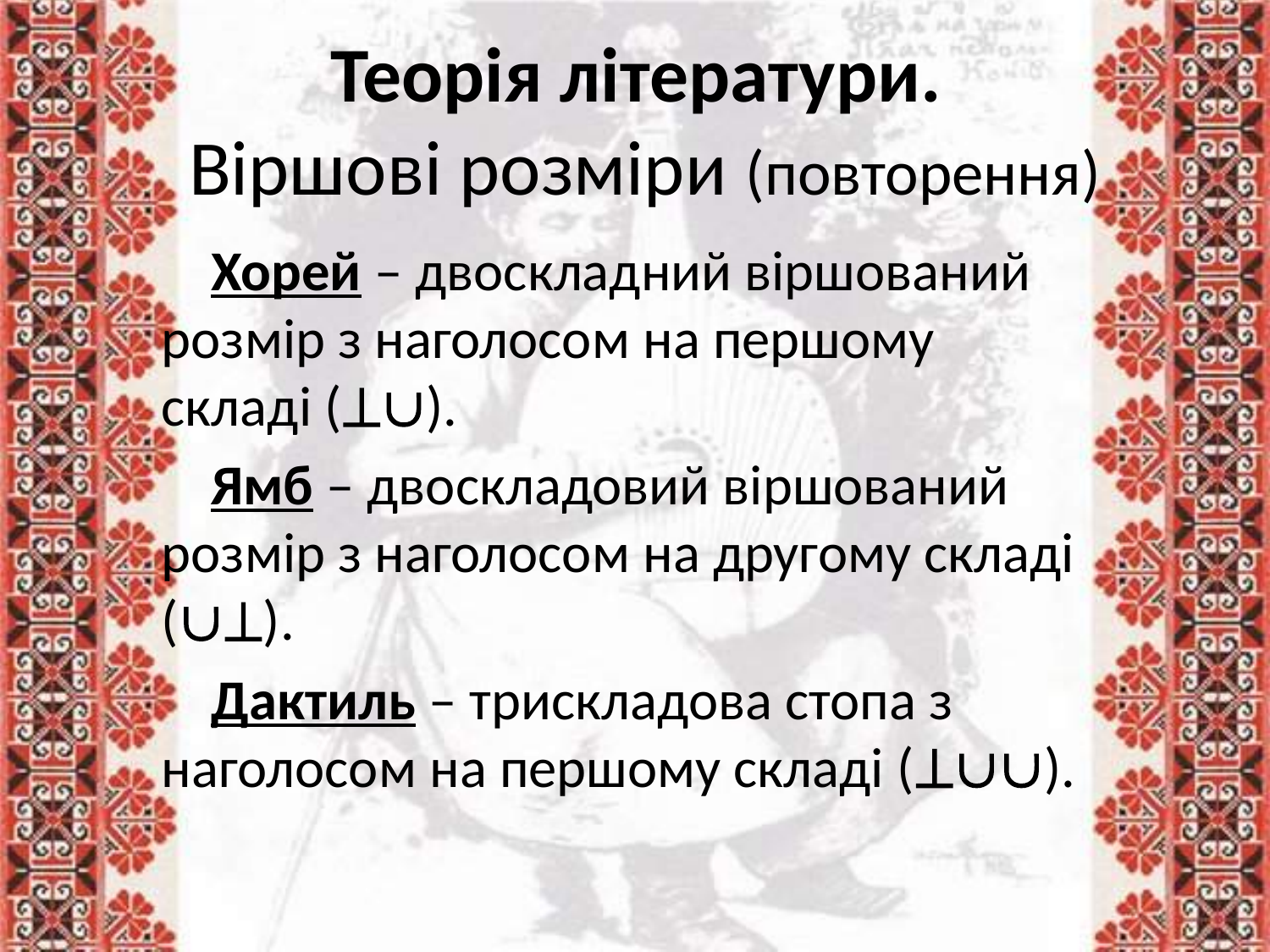

# Теорія літератури. Віршові розміри (повторення)
Хорей – двоскладний віршований розмір з наголосом на першому складі (⊥∪).
Ямб – двоскладовий віршований розмір з наголосом на другому складі (∪⊥).
Дактиль – трискладова стопа з наголосом на першому складі (⊥∪∪).